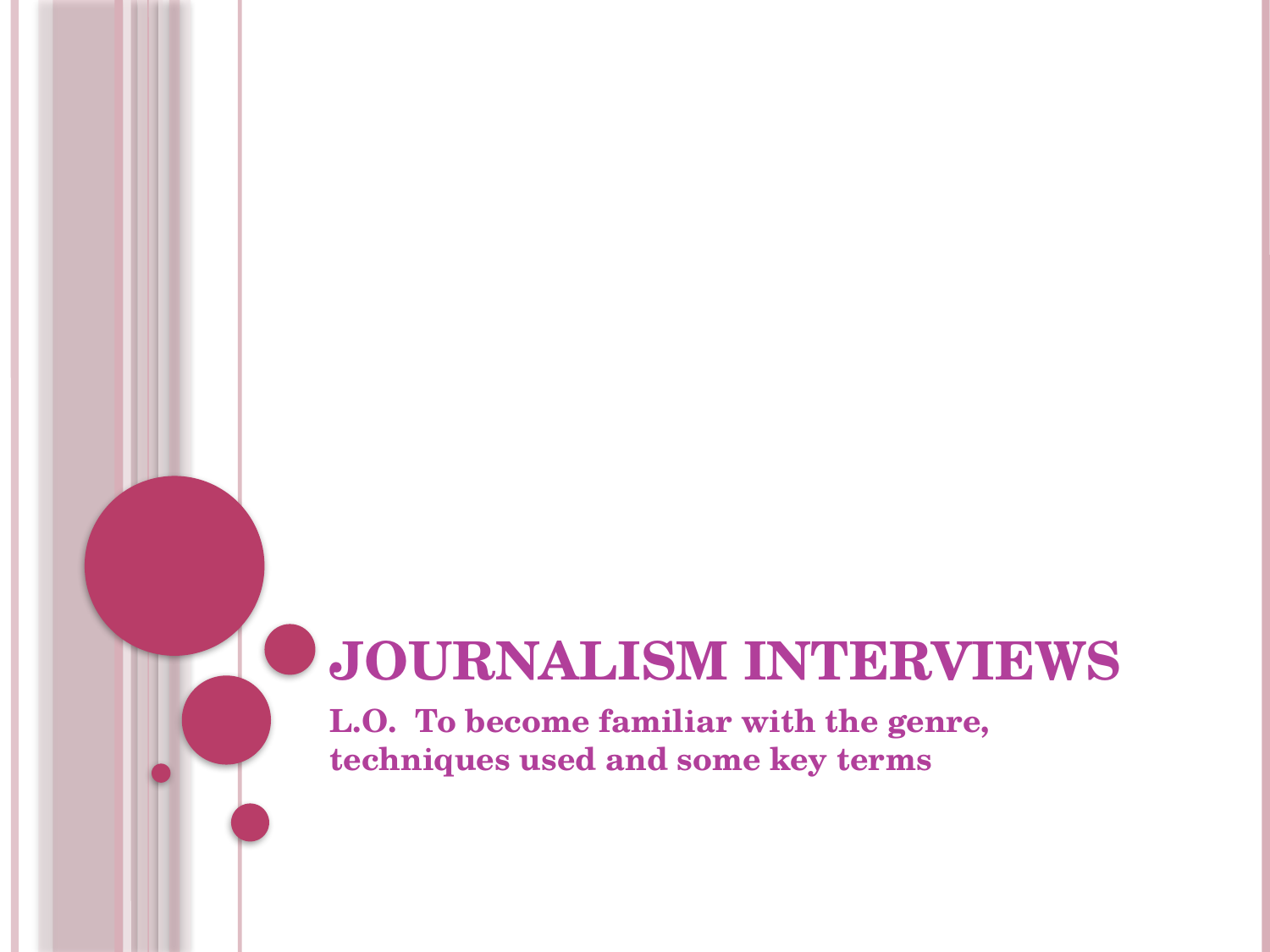

# Journalism Interviews
L.O.  To become familiar with the genre, techniques used and some key terms